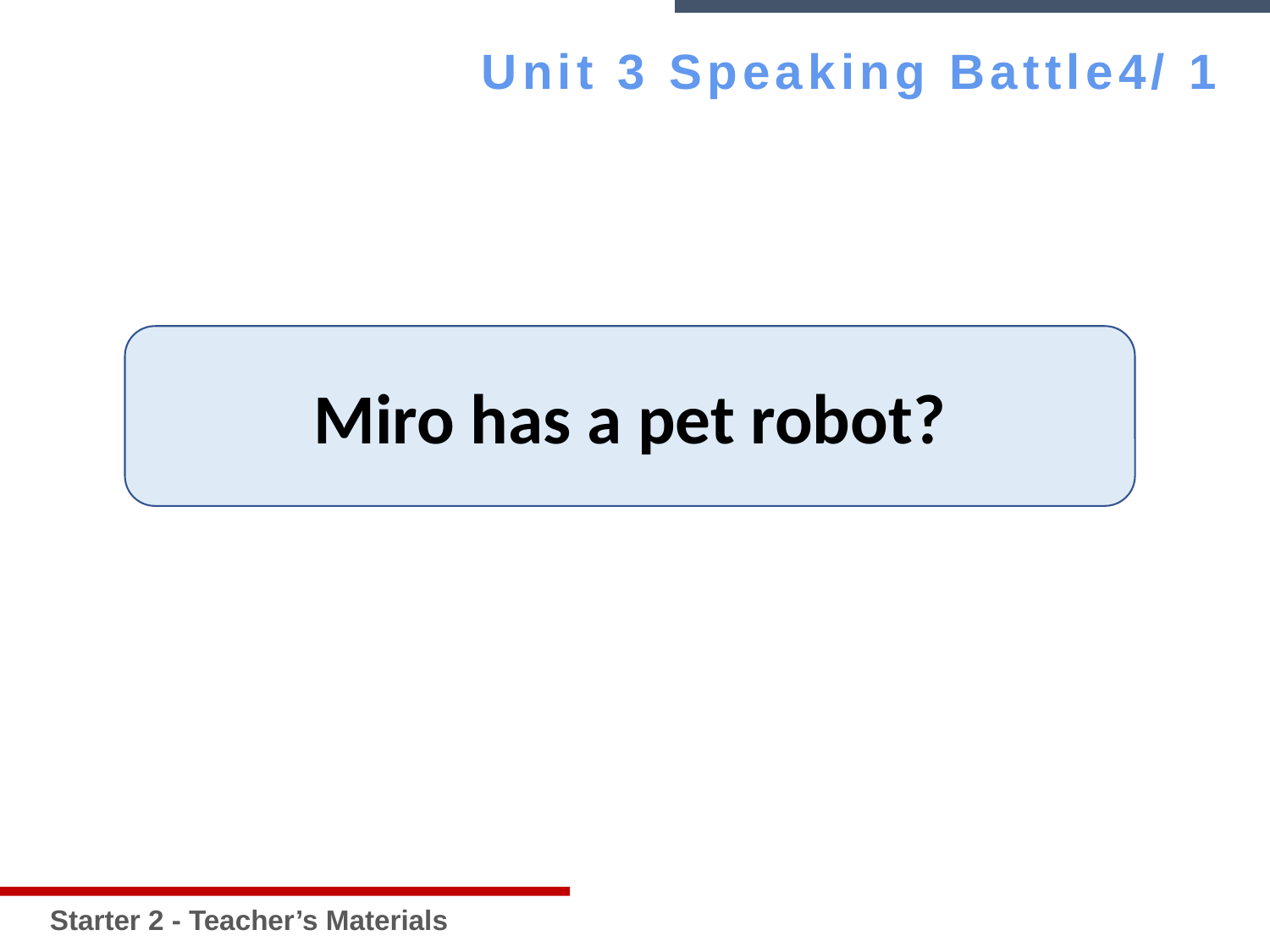

Starter 2 - Teacher’s Materials
Unit 3 Speaking Battle4/ 1
Miro has a pet robot?